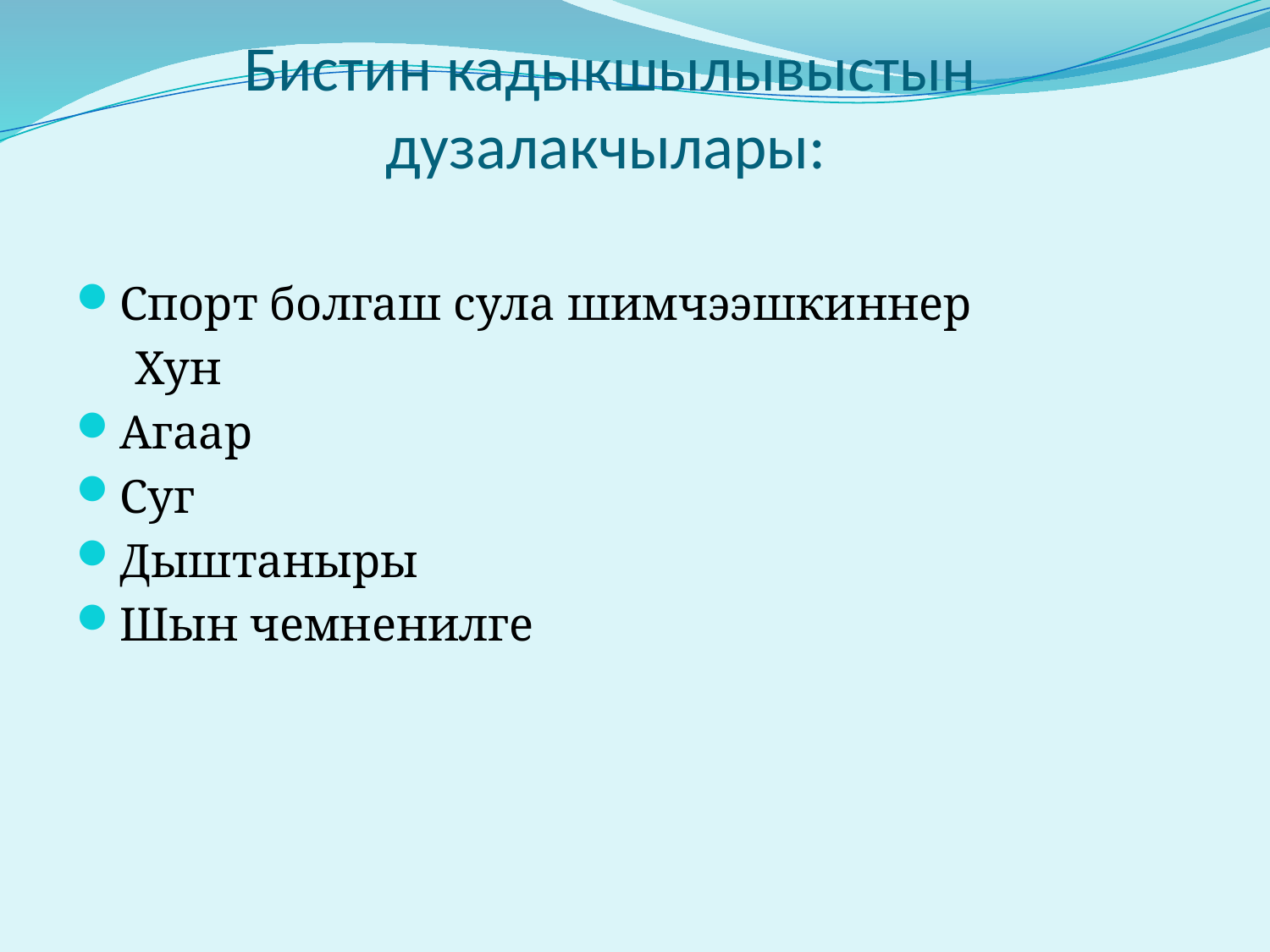

# Бистин кадыкшылывыстын дузалакчылары:
Спорт болгаш сула шимчээшкиннер
     Хун
Агаар
Суг
Дыштаныры
Шын чемненилге